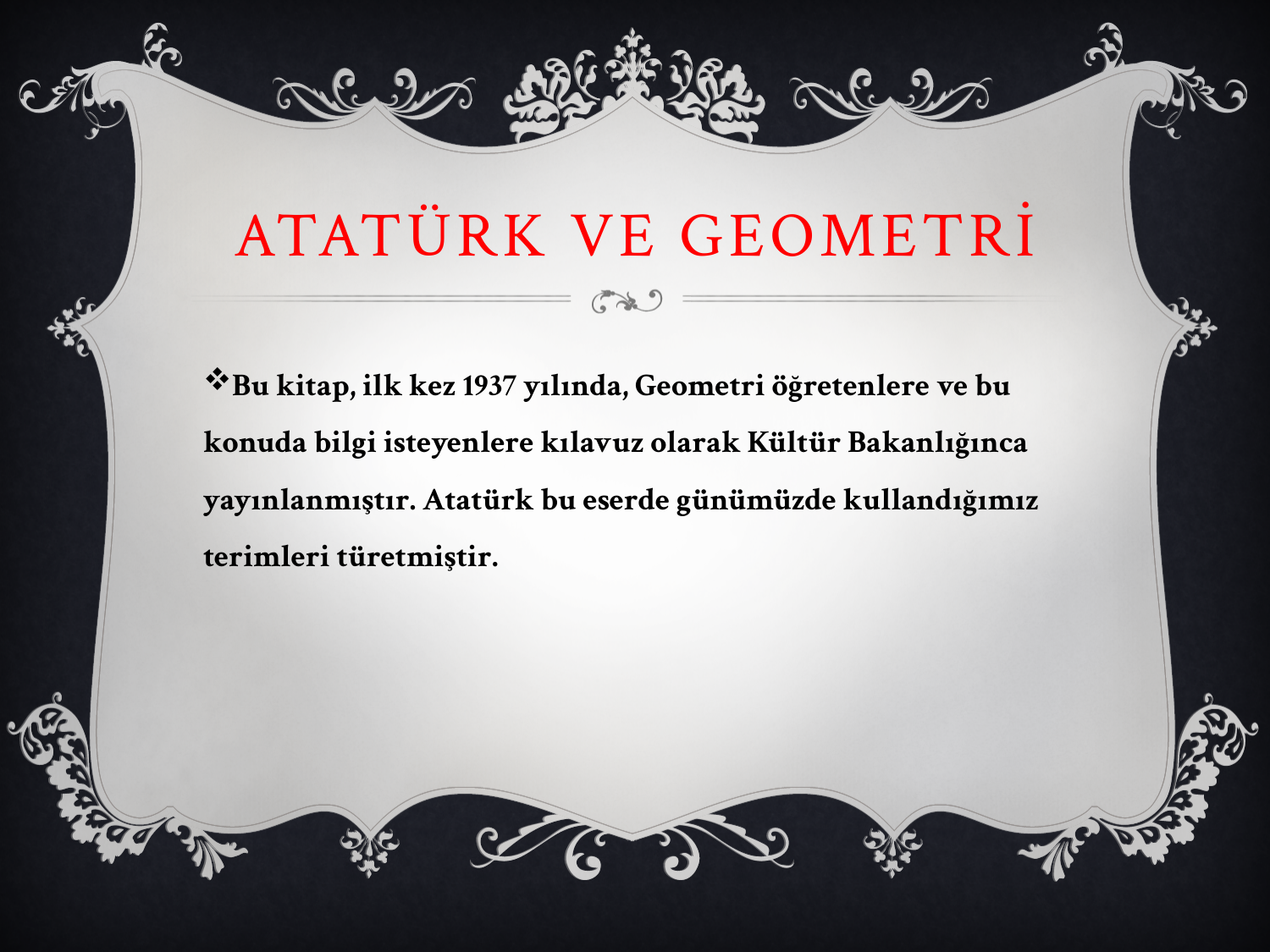

# Atatürk ve geometri
Bu kitap, ilk kez 1937 yılında, Geometri öğretenlere ve bu konuda bilgi isteyenlere kılavuz olarak Kültür Bakanlığınca yayınlanmıştır. Atatürk bu eserde günümüzde kullandığımız terimleri türetmiştir.